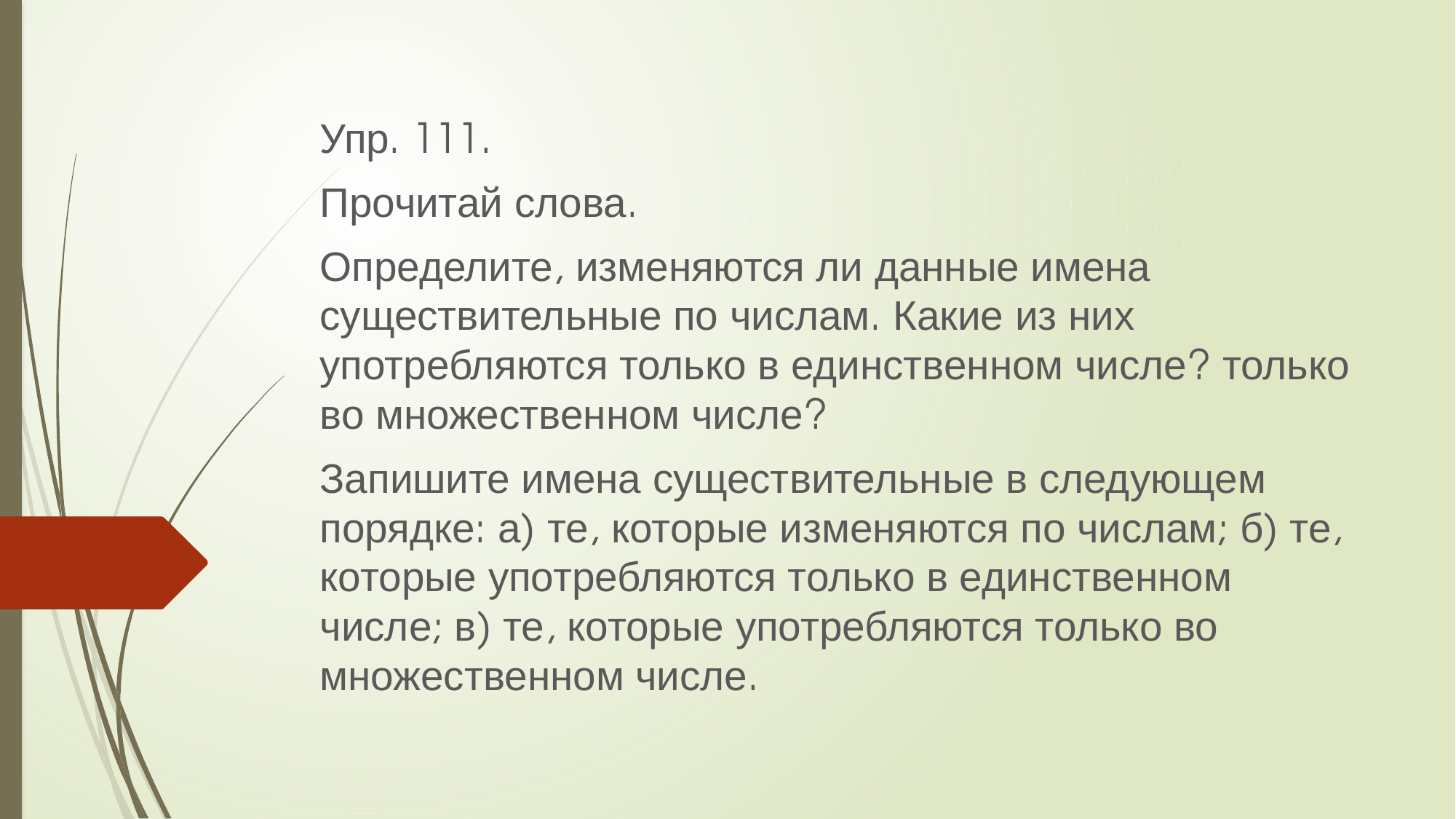

Упр. 111.
Прочитай слова.
Определите, изменяются ли данные имена существительные по числам. Какие из них употребляются только в единственном числе? только во множественном числе?
Запишите имена существительные в следующем порядке: а) те, которые изменяются по числам; б) те, которые употребляются только в единственном числе; в) те, которые употребляются только во множественном числе.